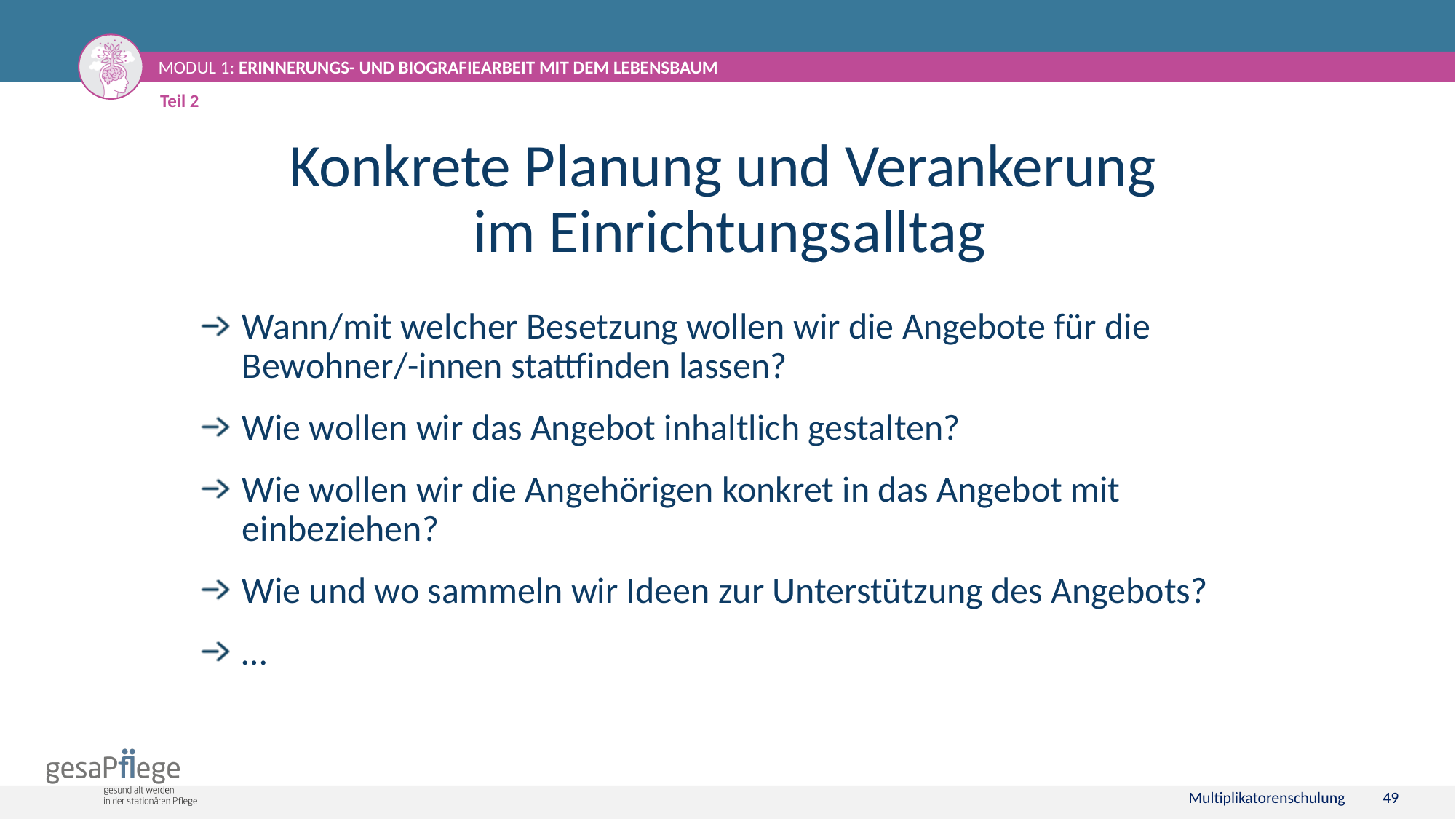

Teil 2
# Konkrete Planung und Verankerung im Einrichtungsalltag
Wann/mit welcher Besetzung wollen wir die Angebote für die Bewohner/-innen stattfinden lassen?
Wie wollen wir das Angebot inhaltlich gestalten?
Wie wollen wir die Angehörigen konkret in das Angebot mit einbeziehen?
Wie und wo sammeln wir Ideen zur Unterstützung des Angebots?
…

Multiplikatorenschulung
49